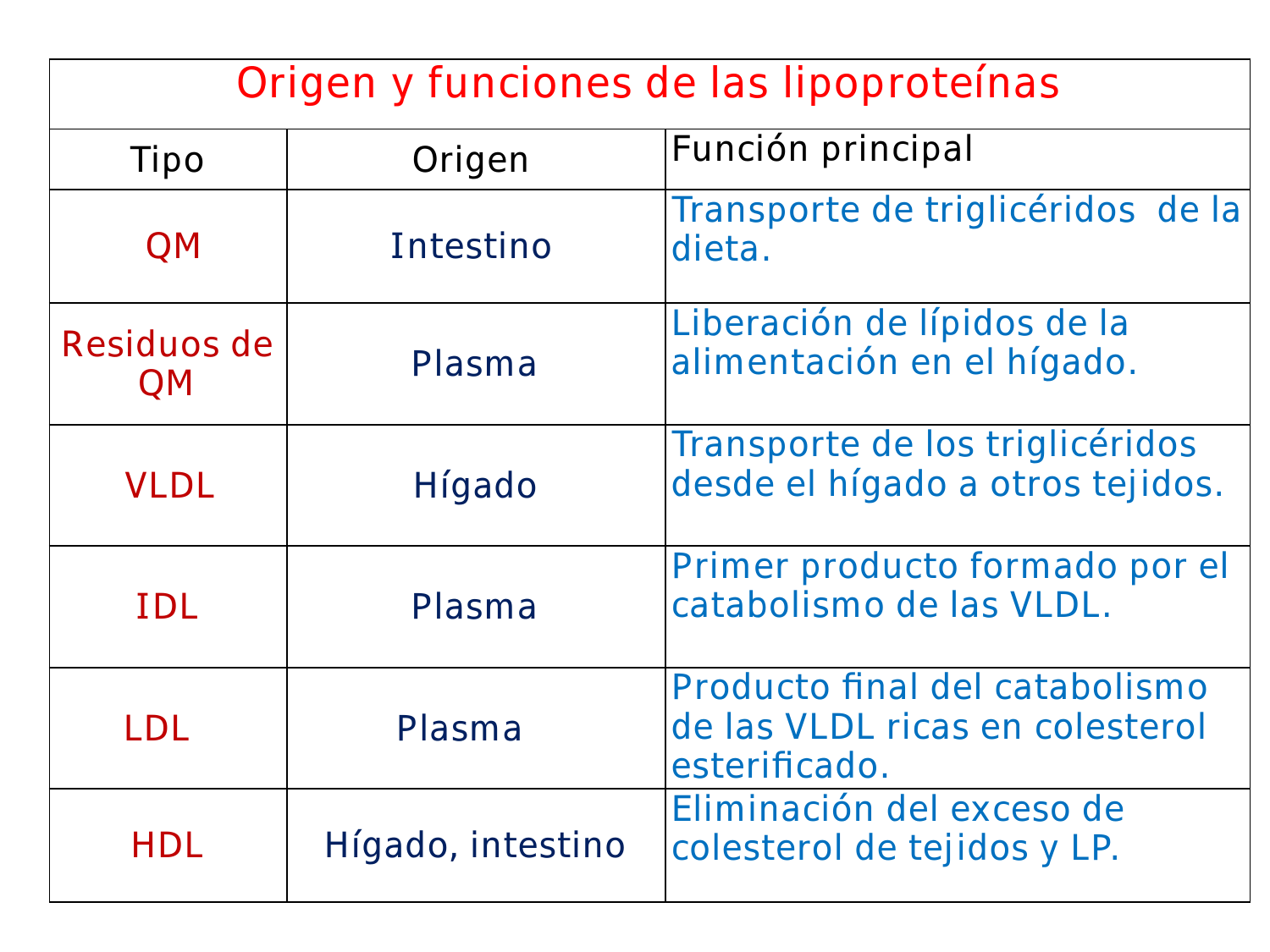

| Origen y funciones de las lipoproteínas |  |  |
| --- | --- | --- |
| Tipo | Origen | Función principal |
| QM | Intestino | Transporte de triglicéridos de la dieta. |
| Residuos de QM | Plasma | Liberación de lípidos de la alimentación en el hígado. |
| VLDL | Hígado | Transporte de los triglicéridos desde el hígado a otros tejidos. |
| IDL | Plasma | Primer producto formado por el catabolismo de las VLDL. |
| LDL | Plasma | Producto final del catabolismo de las VLDL ricas en colesterol esterificado. |
| HDL | Hígado, intestino | Eliminación del exceso de colesterol de tejidos y LP. |